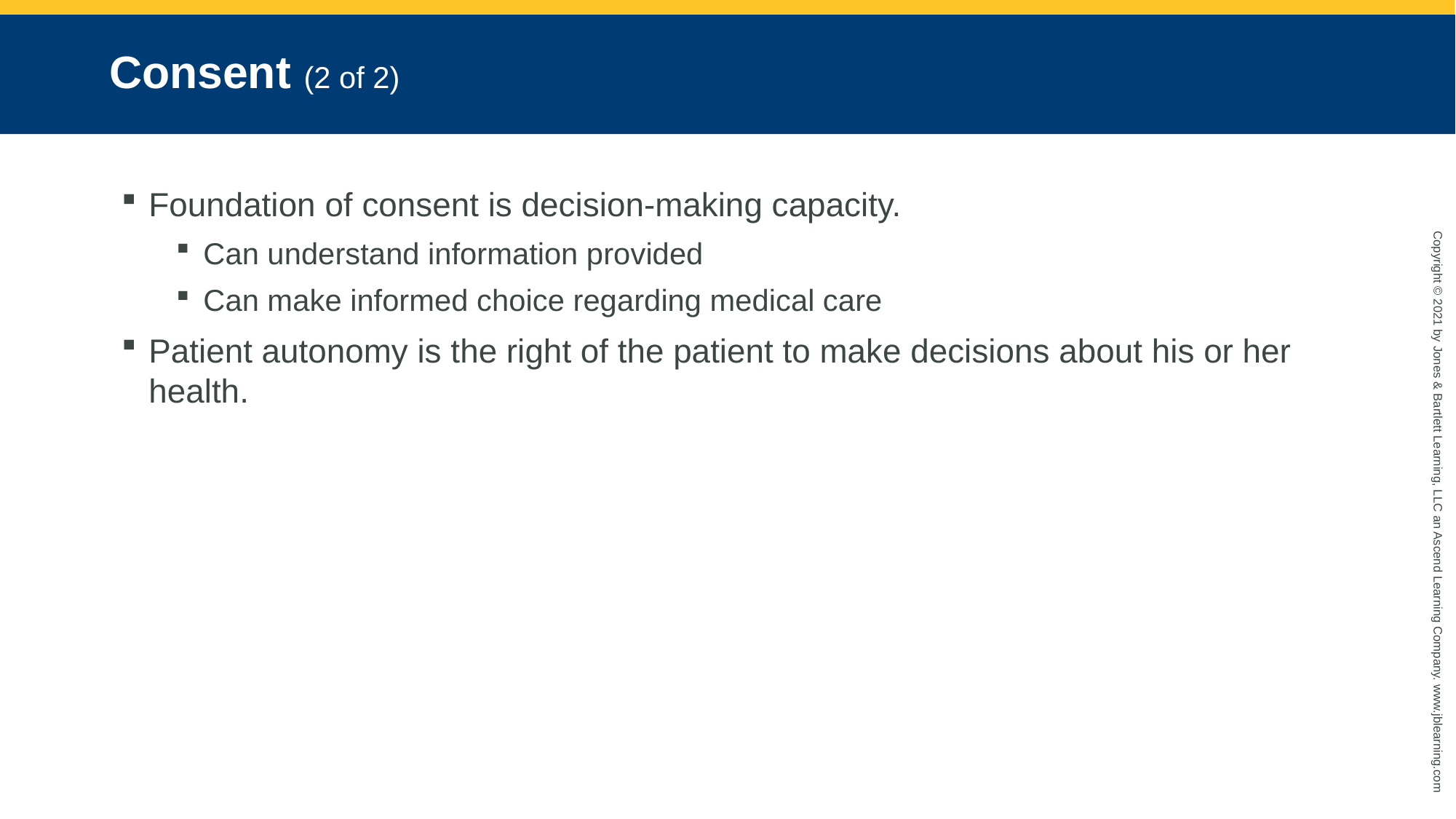

# Consent (2 of 2)
Foundation of consent is decision-making capacity.
Can understand information provided
Can make informed choice regarding medical care
Patient autonomy is the right of the patient to make decisions about his or her health.